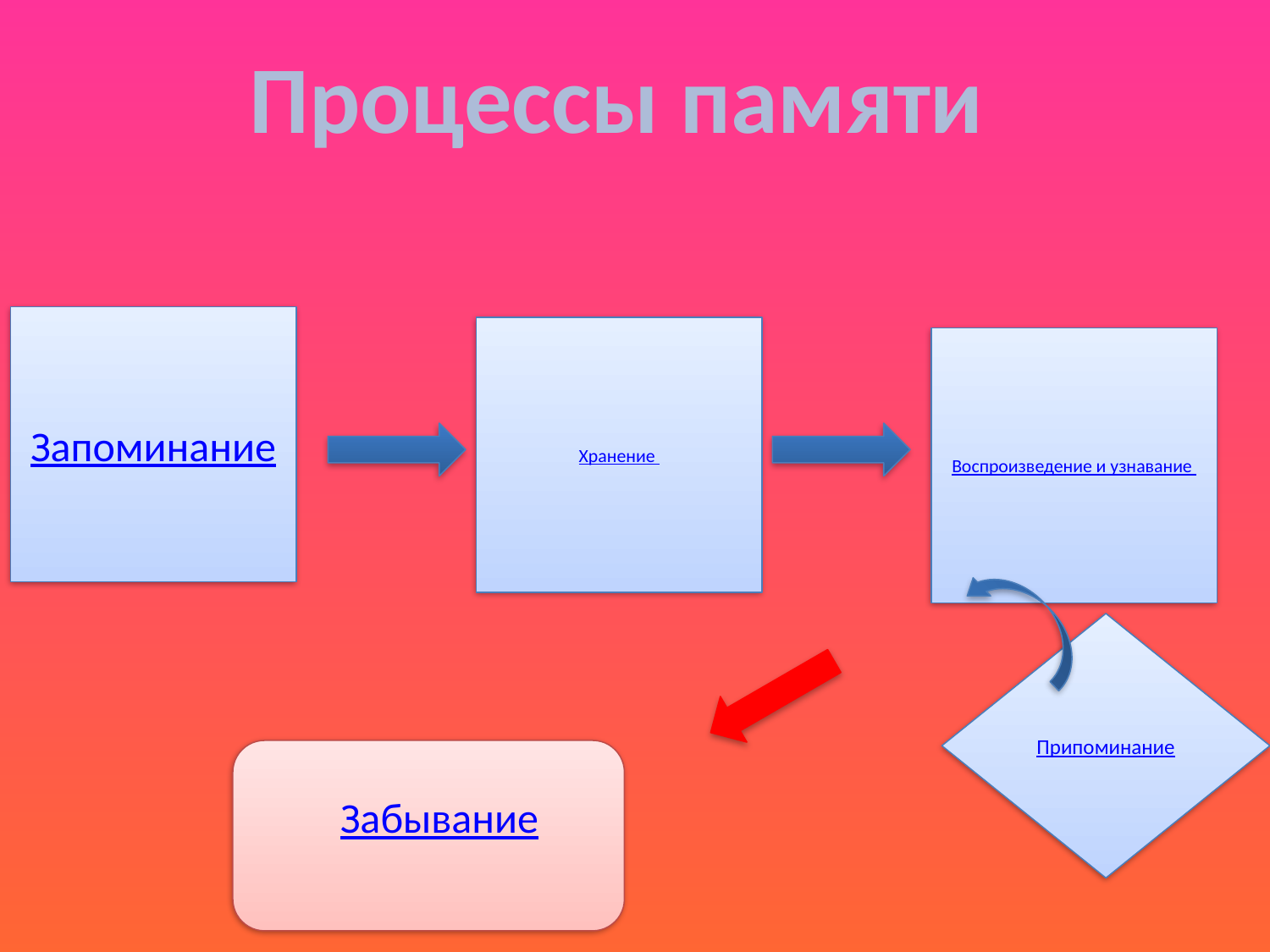

Процессы памяти
Запоминание
Хранение
Воспроизведение и узнавание

Припоминание

         Забывание